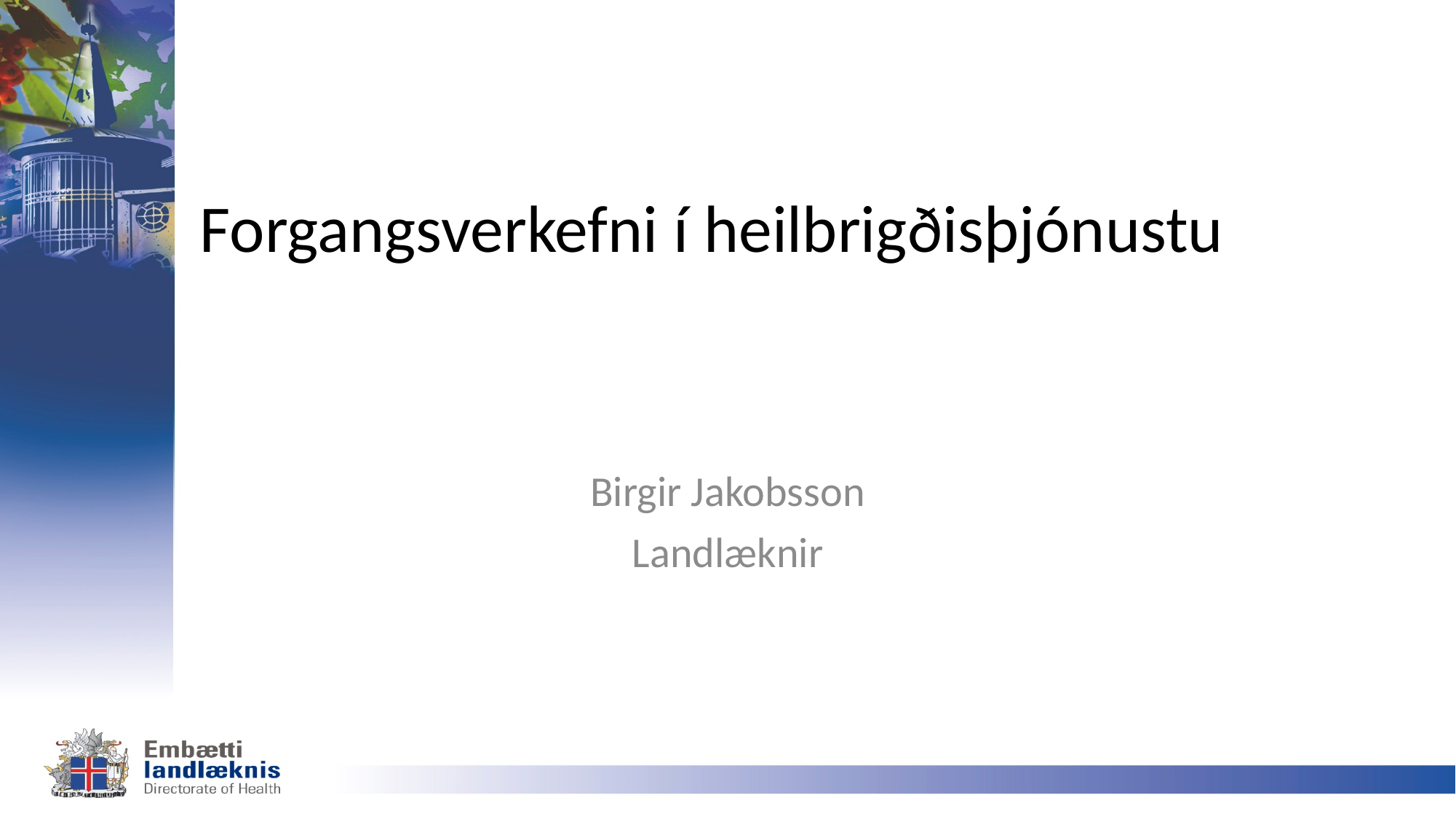

# Forgangsverkefni í heilbrigðisþjónustu
Birgir Jakobsson
Landlæknir
ADHD, Læknadagar 2017